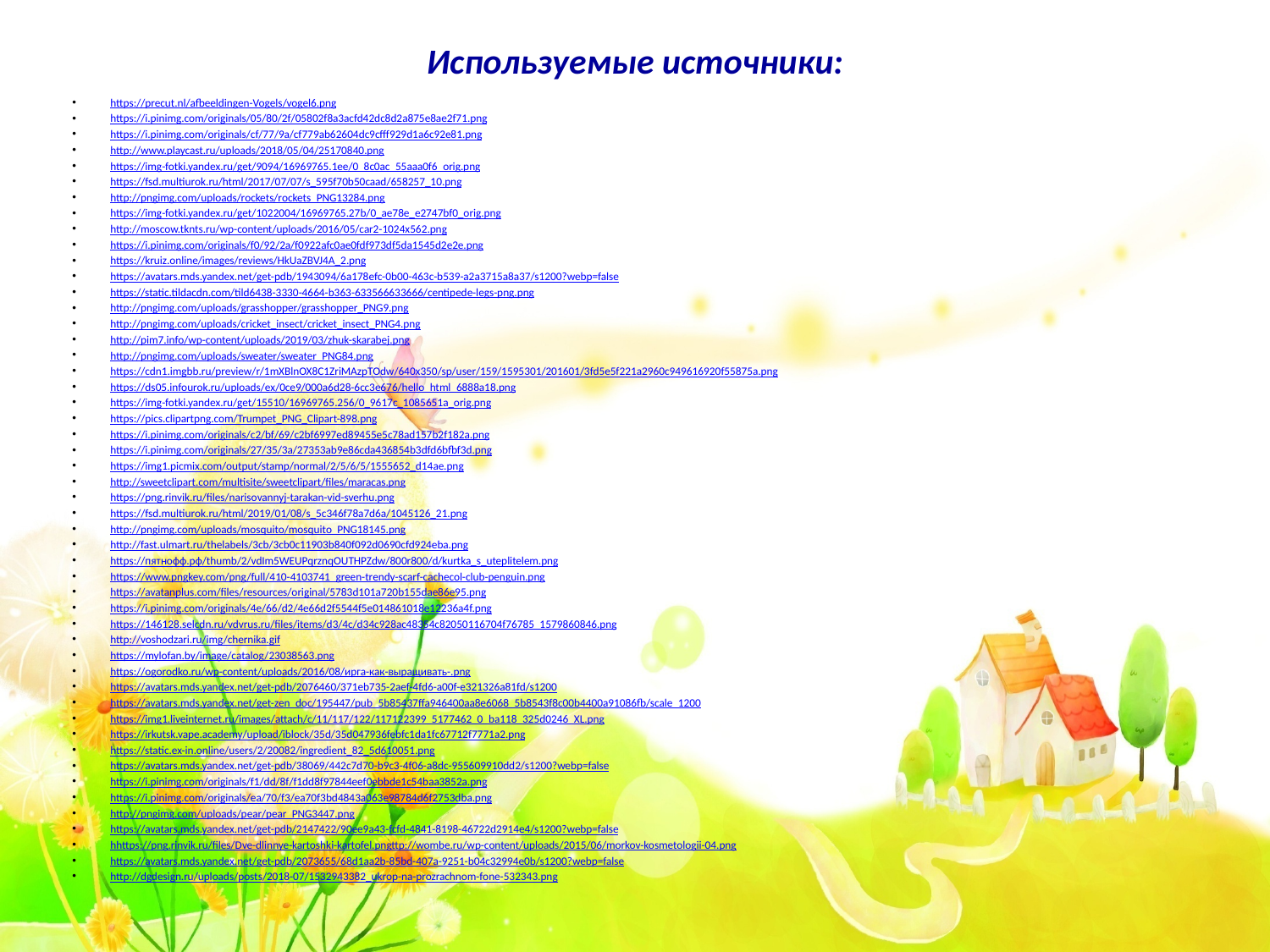

# Используемые источники:
https://precut.nl/afbeeldingen-Vogels/vogel6.png
https://i.pinimg.com/originals/05/80/2f/05802f8a3acfd42dc8d2a875e8ae2f71.png
https://i.pinimg.com/originals/cf/77/9a/cf779ab62604dc9cfff929d1a6c92e81.png
http://www.playcast.ru/uploads/2018/05/04/25170840.png
https://img-fotki.yandex.ru/get/9094/16969765.1ee/0_8c0ac_55aaa0f6_orig.png
https://fsd.multiurok.ru/html/2017/07/07/s_595f70b50caad/658257_10.png
http://pngimg.com/uploads/rockets/rockets_PNG13284.png
https://img-fotki.yandex.ru/get/1022004/16969765.27b/0_ae78e_e2747bf0_orig.png
http://moscow.tknts.ru/wp-content/uploads/2016/05/car2-1024x562.png
https://i.pinimg.com/originals/f0/92/2a/f0922afc0ae0fdf973df5da1545d2e2e.png
https://kruiz.online/images/reviews/HkUaZBVJ4A_2.png
https://avatars.mds.yandex.net/get-pdb/1943094/6a178efc-0b00-463c-b539-a2a3715a8a37/s1200?webp=false
https://static.tildacdn.com/tild6438-3330-4664-b363-633566633666/centipede-legs-png.png
http://pngimg.com/uploads/grasshopper/grasshopper_PNG9.png
http://pngimg.com/uploads/cricket_insect/cricket_insect_PNG4.png
http://pim7.info/wp-content/uploads/2019/03/zhuk-skarabej.png
http://pngimg.com/uploads/sweater/sweater_PNG84.png
https://cdn1.imgbb.ru/preview/r/1mXBlnOX8C1ZriMAzpTOdw/640x350/sp/user/159/1595301/201601/3fd5e5f221a2960c949616920f55875a.png
https://ds05.infourok.ru/uploads/ex/0ce9/000a6d28-6cc3e676/hello_html_6888a18.png
https://img-fotki.yandex.ru/get/15510/16969765.256/0_9617c_1085651a_orig.png
https://pics.clipartpng.com/Trumpet_PNG_Clipart-898.png
https://i.pinimg.com/originals/c2/bf/69/c2bf6997ed89455e5c78ad157b2f182a.png
https://i.pinimg.com/originals/27/35/3a/27353ab9e86cda436854b3dfd6bfbf3d.png
https://img1.picmix.com/output/stamp/normal/2/5/6/5/1555652_d14ae.png
http://sweetclipart.com/multisite/sweetclipart/files/maracas.png
https://png.rinvik.ru/files/narisovannyj-tarakan-vid-sverhu.png
https://fsd.multiurok.ru/html/2019/01/08/s_5c346f78a7d6a/1045126_21.png
http://pngimg.com/uploads/mosquito/mosquito_PNG18145.png
http://fast.ulmart.ru/thelabels/3cb/3cb0c11903b840f092d0690cfd924eba.png
https://пятнофф.рф/thumb/2/vdIm5WEUPqrznqOUTHPZdw/800r800/d/kurtka_s_uteplitelem.png
https://www.pngkey.com/png/full/410-4103741_green-trendy-scarf-cachecol-club-penguin.png
https://avatanplus.com/files/resources/original/5783d101a720b155dae86e95.png
https://i.pinimg.com/originals/4e/66/d2/4e66d2f5544f5e014861018e12236a4f.png
https://146128.selcdn.ru/vdvrus.ru/files/items/d3/4c/d34c928ac48354c82050116704f76785_1579860846.png
http://voshodzari.ru/img/chernika.gif
https://mylofan.by/image/catalog/23038563.png
https://ogorodko.ru/wp-content/uploads/2016/08/ирга-как-выращивать-.png
https://avatars.mds.yandex.net/get-pdb/2076460/371eb735-2aef-4fd6-a00f-e321326a81fd/s1200
https://avatars.mds.yandex.net/get-zen_doc/195447/pub_5b85437ffa946400aa8e6068_5b8543f8c00b4400a91086fb/scale_1200
https://img1.liveinternet.ru/images/attach/c/11/117/122/117122399_5177462_0_ba118_325d0246_XL.png
https://irkutsk.vape.academy/upload/iblock/35d/35d047936febfc1da1fc67712f7771a2.png
https://static.ex-in.online/users/2/20082/ingredient_82_5d610051.png
https://avatars.mds.yandex.net/get-pdb/38069/442c7d70-b9c3-4f06-a8dc-955609910dd2/s1200?webp=false
https://i.pinimg.com/originals/f1/dd/8f/f1dd8f97844eef0ebbde1c54baa3852a.png
https://i.pinimg.com/originals/ea/70/f3/ea70f3bd4843a063e98784d6f2753dba.png
http://pngimg.com/uploads/pear/pear_PNG3447.png
https://avatars.mds.yandex.net/get-pdb/2147422/90ee9a43-fcfd-4841-8198-46722d2914e4/s1200?webp=false
hhttps://png.rinvik.ru/files/Dve-dlinnye-kartoshki-kartofel.pngttp://wombe.ru/wp-content/uploads/2015/06/morkov-kosmetologii-04.png
https://avatars.mds.yandex.net/get-pdb/2073655/68d1aa2b-85bd-407a-9251-b04c32994e0b/s1200?webp=false
http://dgdesign.ru/uploads/posts/2018-07/1532943382_ukrop-na-prozrachnom-fone-532343.png